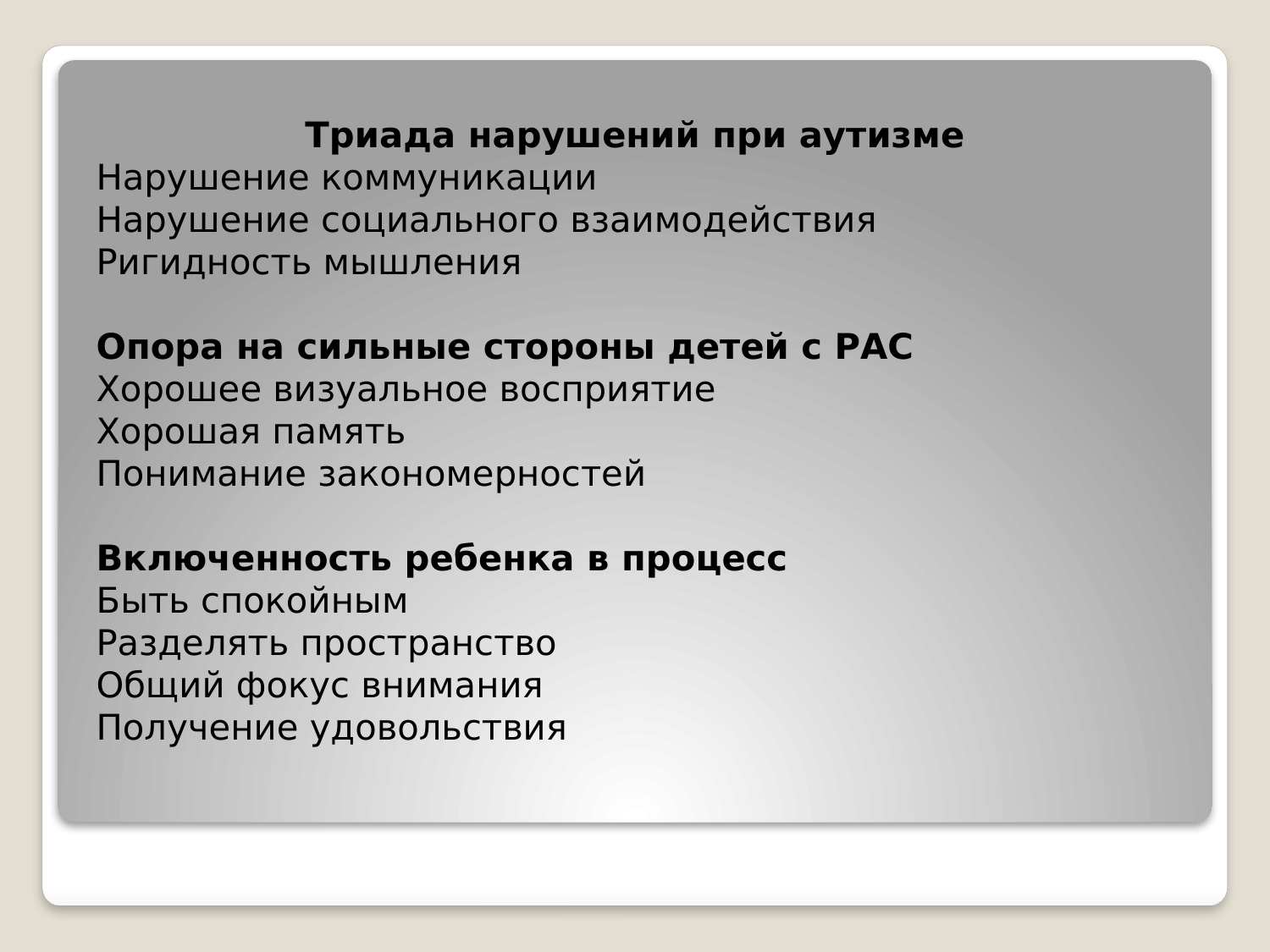

Триада нарушений при аутизме
Нарушение коммуникации
Нарушение социального взаимодействия
Ригидность мышления

Опора на сильные стороны детей с РАС
Хорошее визуальное восприятие
Хорошая память
Понимание закономерностей

Включенность ребенка в процесс
Быть спокойным
Разделять пространство
Общий фокус внимания
Получение удовольствия